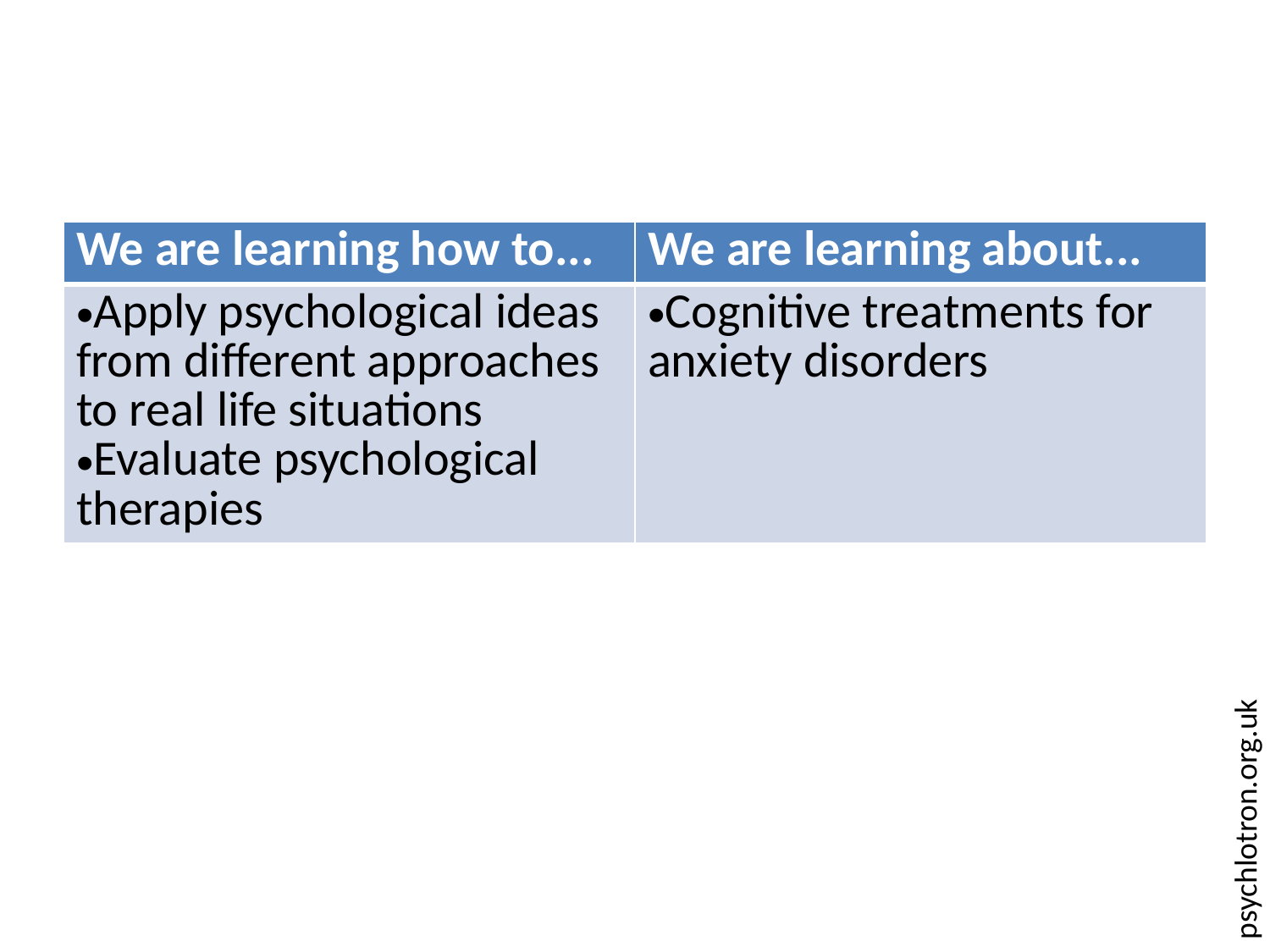

#
| We are learning how to... | We are learning about... |
| --- | --- |
| Apply psychological ideas from different approaches to real life situations Evaluate psychological therapies | Cognitive treatments for anxiety disorders |